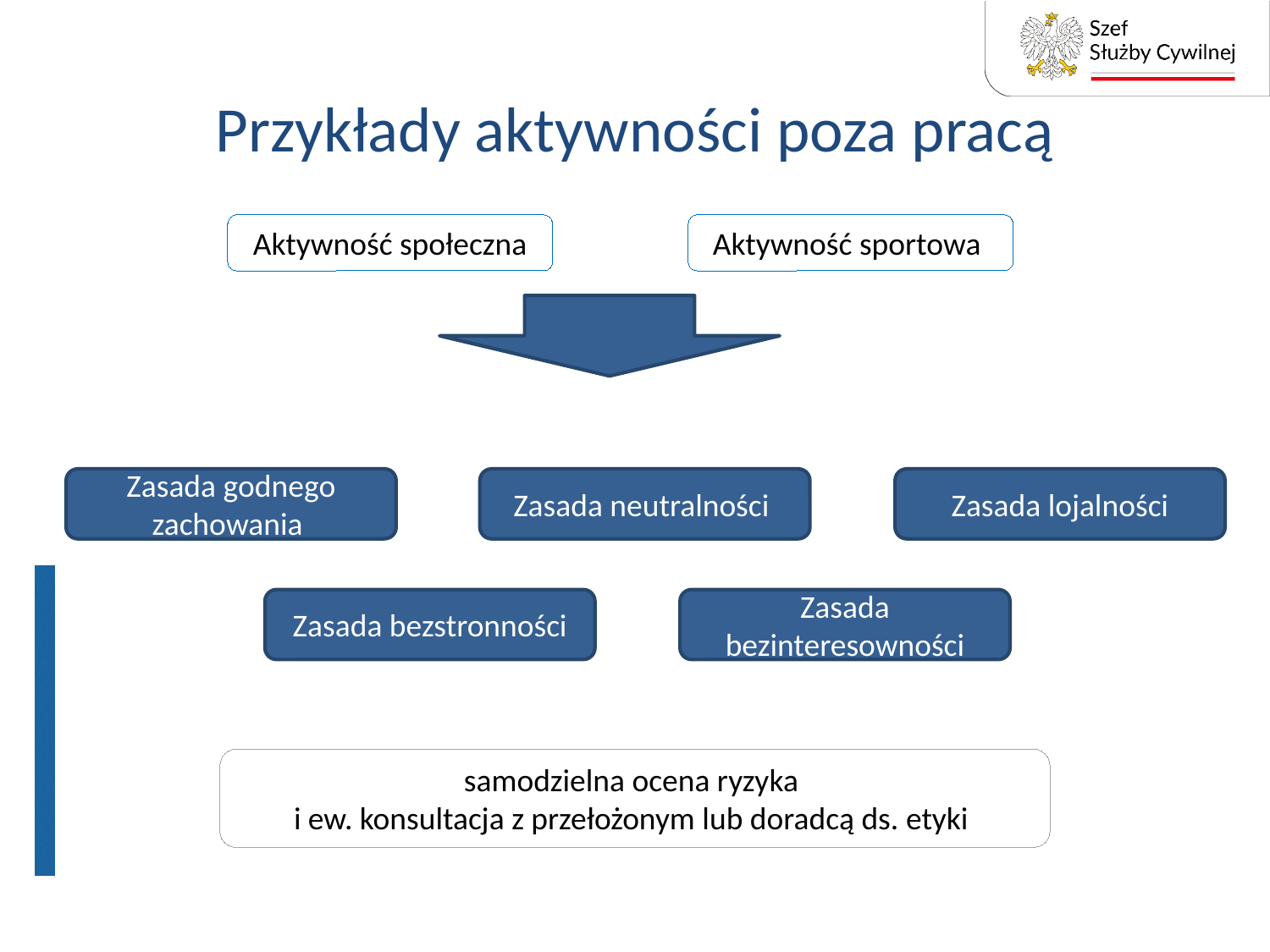

# Przykłady aktywności poza pracą
Aktywność społeczna
Aktywność sportowa

Zasada godnego zachowania
Zasada neutralności
Zasada lojalności
Zasada bezstronności
Zasada bezinteresowności
samodzielna ocena ryzyka
i ew. konsultacja z przełożonym lub doradcą ds. etyki